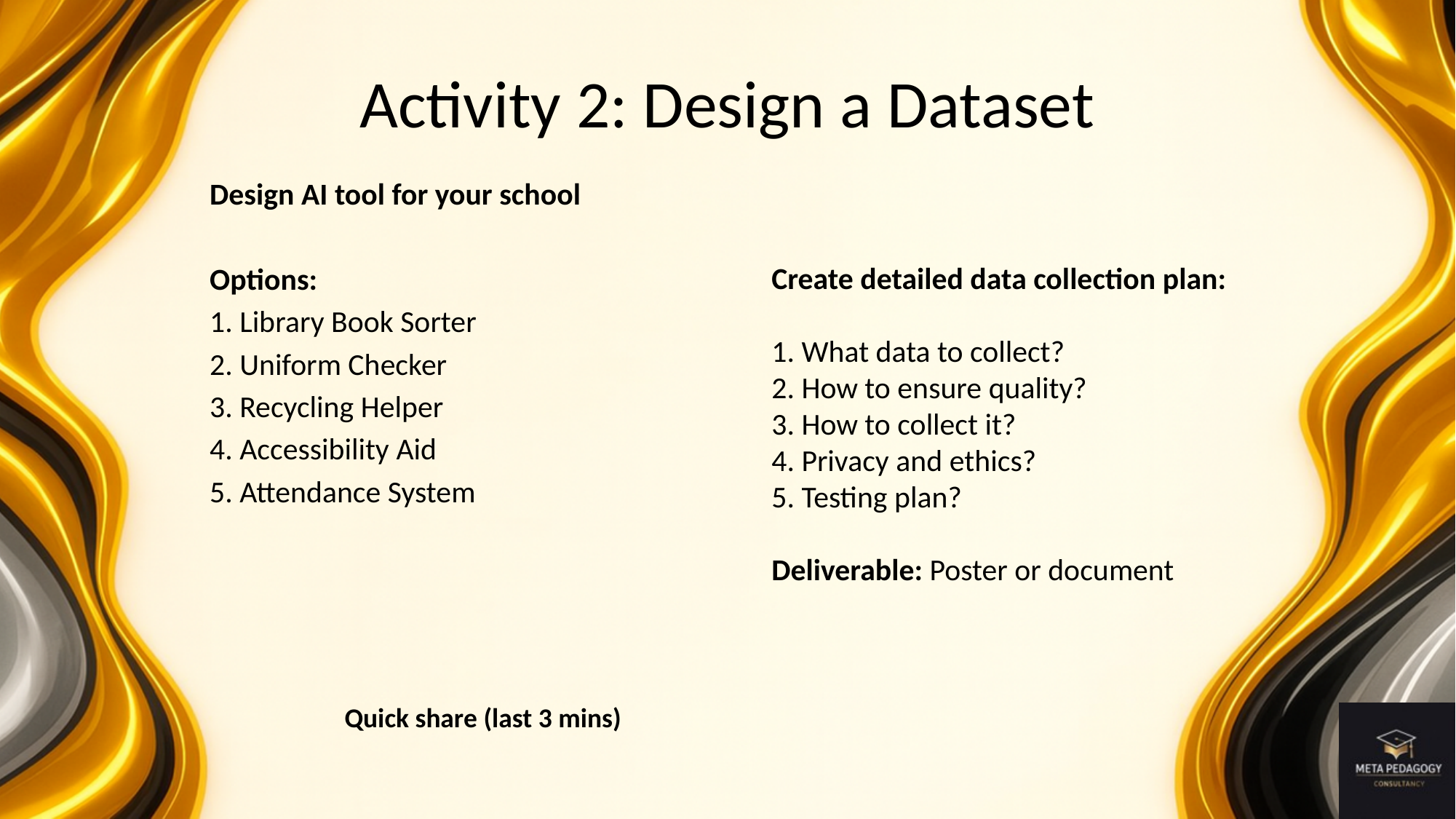

# Activity 2: Design a Dataset
Design AI tool for your school

Options:
1. Library Book Sorter
2. Uniform Checker
3. Recycling Helper
4. Accessibility Aid
5. Attendance System

Create detailed data collection plan:

1. What data to collect?
2. How to ensure quality?
3. How to collect it?
4. Privacy and ethics?
5. Testing plan?

Deliverable: Poster or document

Quick share (last 3 mins)